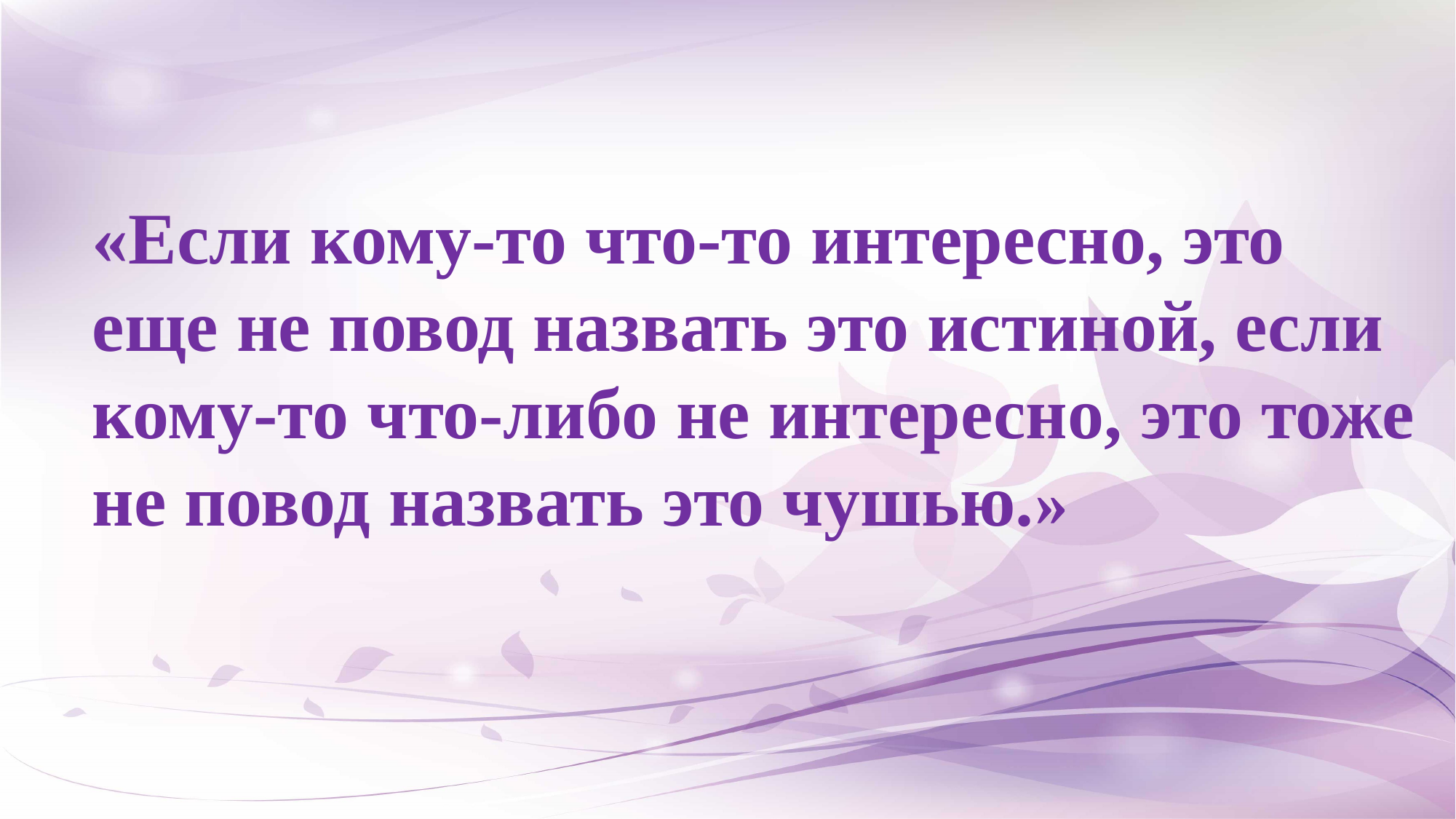

«Если кому-то что-то интересно, это еще не повод назвать это истиной, если кому-то что-либо не интересно, это тоже не повод назвать это чушью.»